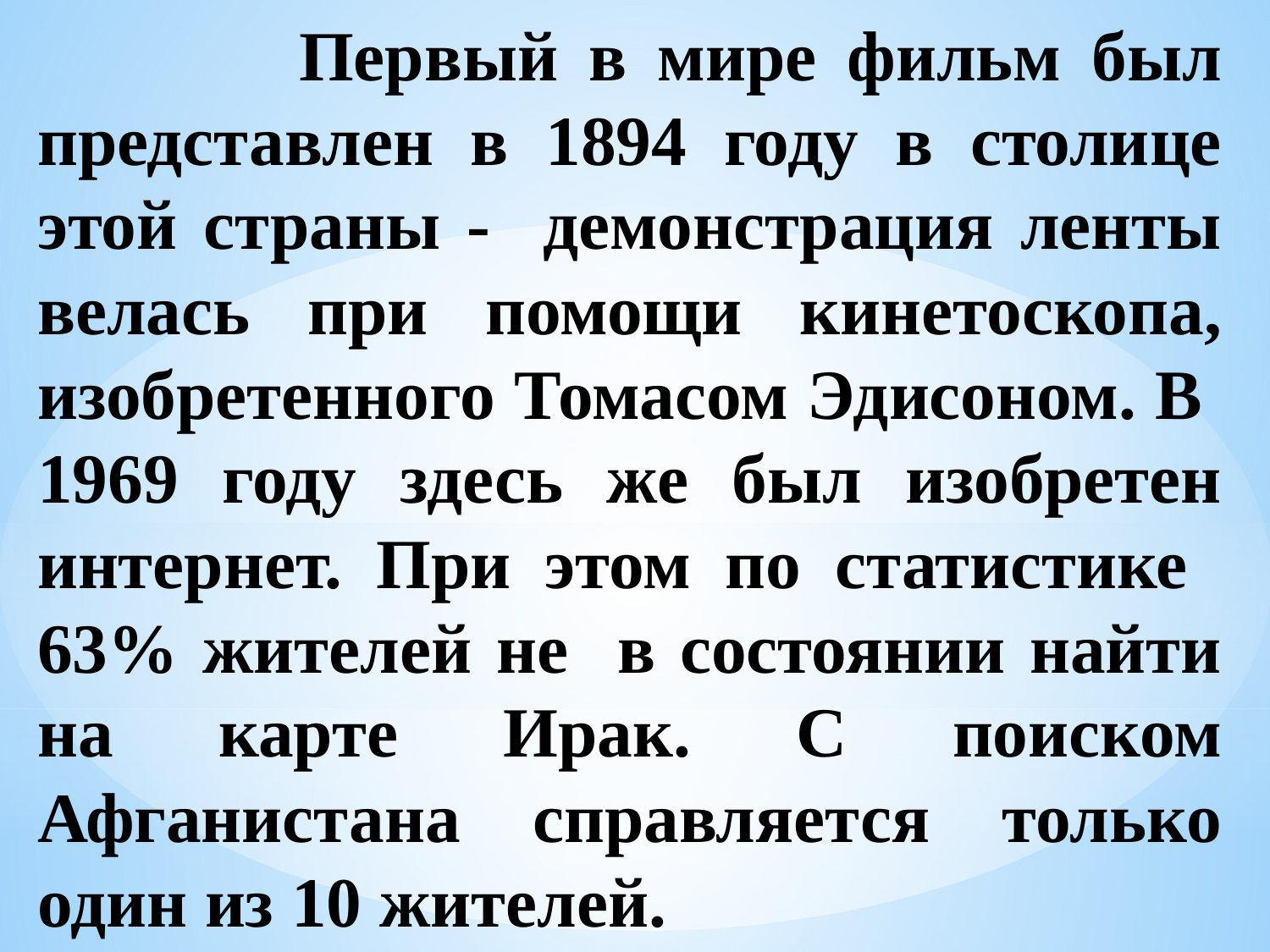

Первый в мире фильм был представлен в 1894 году в столице этой страны -  демонстрация ленты велась при помощи кинетоскопа, изобретенного Томасом Эдисоном. В  1969 году здесь же был изобретен интернет. При этом по статистике  63% жителей не  в состоянии найти на карте Ирак. С поиском Афганистана справляется только один из 10 жителей.